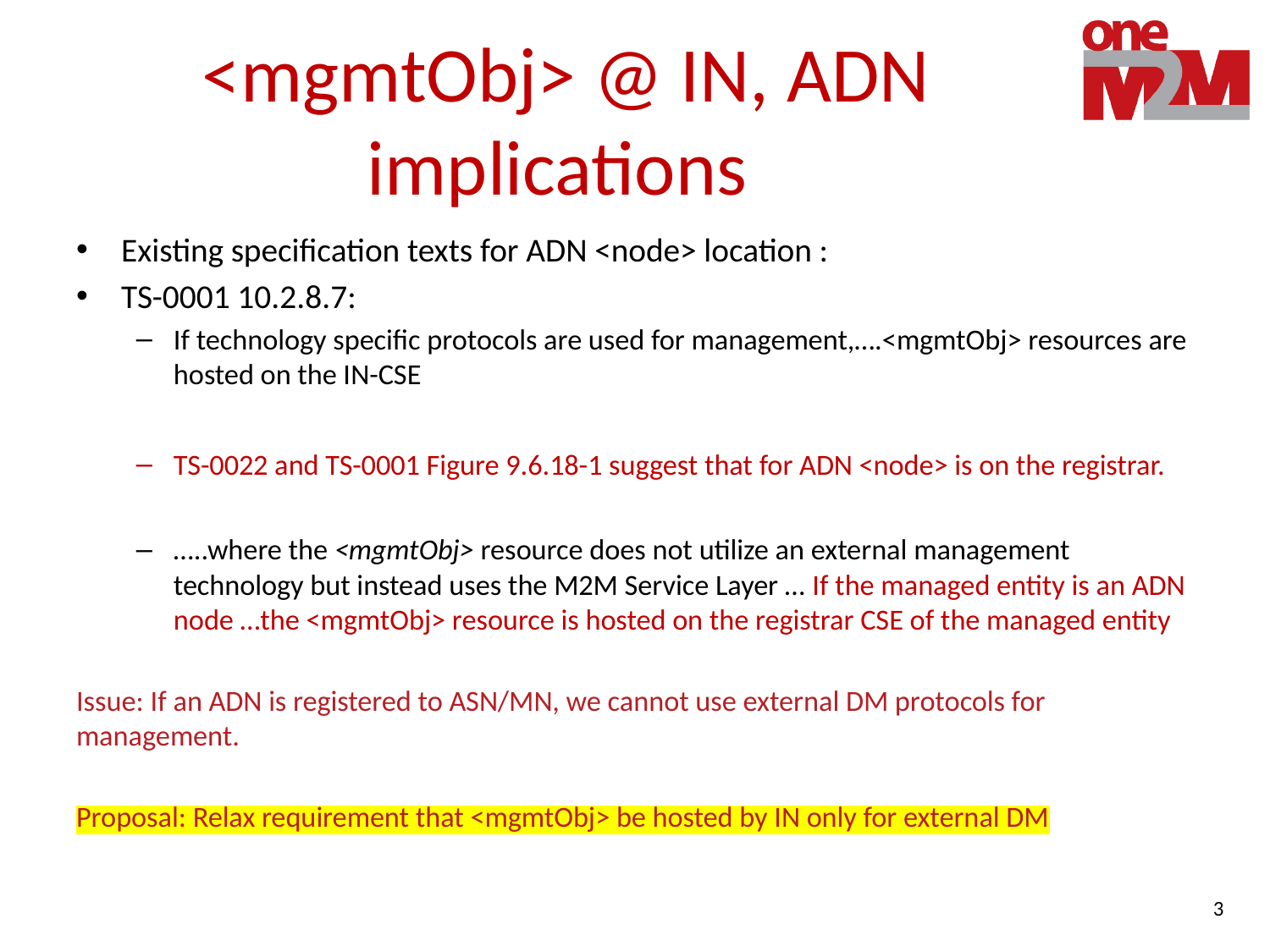

# <mgmtObj> @ IN, ADN implications
Existing specification texts for ADN <node> location :
TS-0001 10.2.8.7:
If technology specific protocols are used for management,….<mgmtObj> resources are hosted on the IN-CSE

TS-0022 and TS-0001 Figure 9.6.18-1 suggest that for ADN <node> is on the registrar.

…..where the <mgmtObj> resource does not utilize an external management technology but instead uses the M2M Service Layer … If the managed entity is an ADN node …the <mgmtObj> resource is hosted on the registrar CSE of the managed entity

Issue: If an ADN is registered to ASN/MN, we cannot use external DM protocols for management.

Proposal: Relax requirement that <mgmtObj> be hosted by IN only for external DM